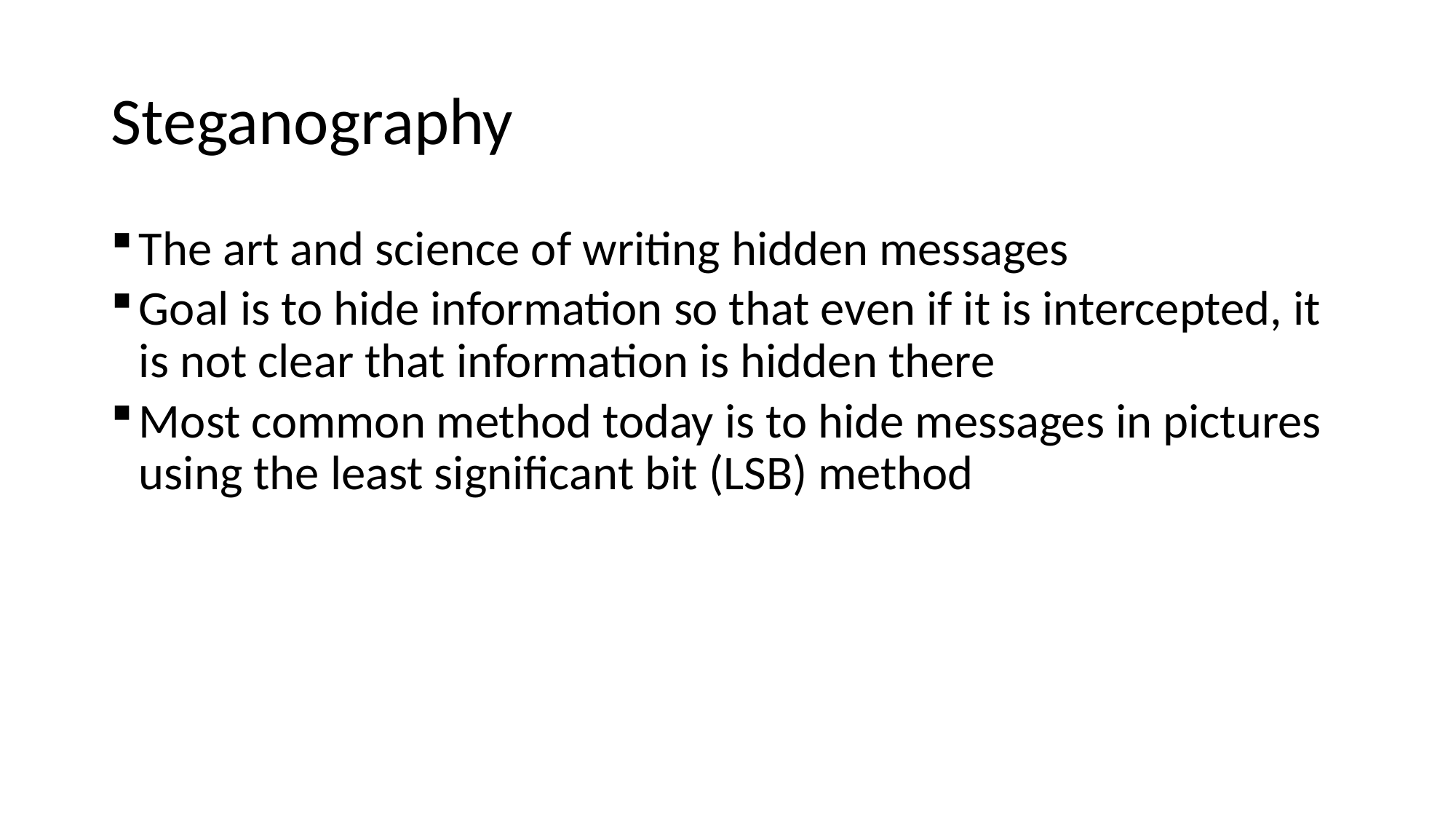

# Steganography
The art and science of writing hidden messages
Goal is to hide information so that even if it is intercepted, it is not clear that information is hidden there
Most common method today is to hide messages in pictures using the least significant bit (LSB) method